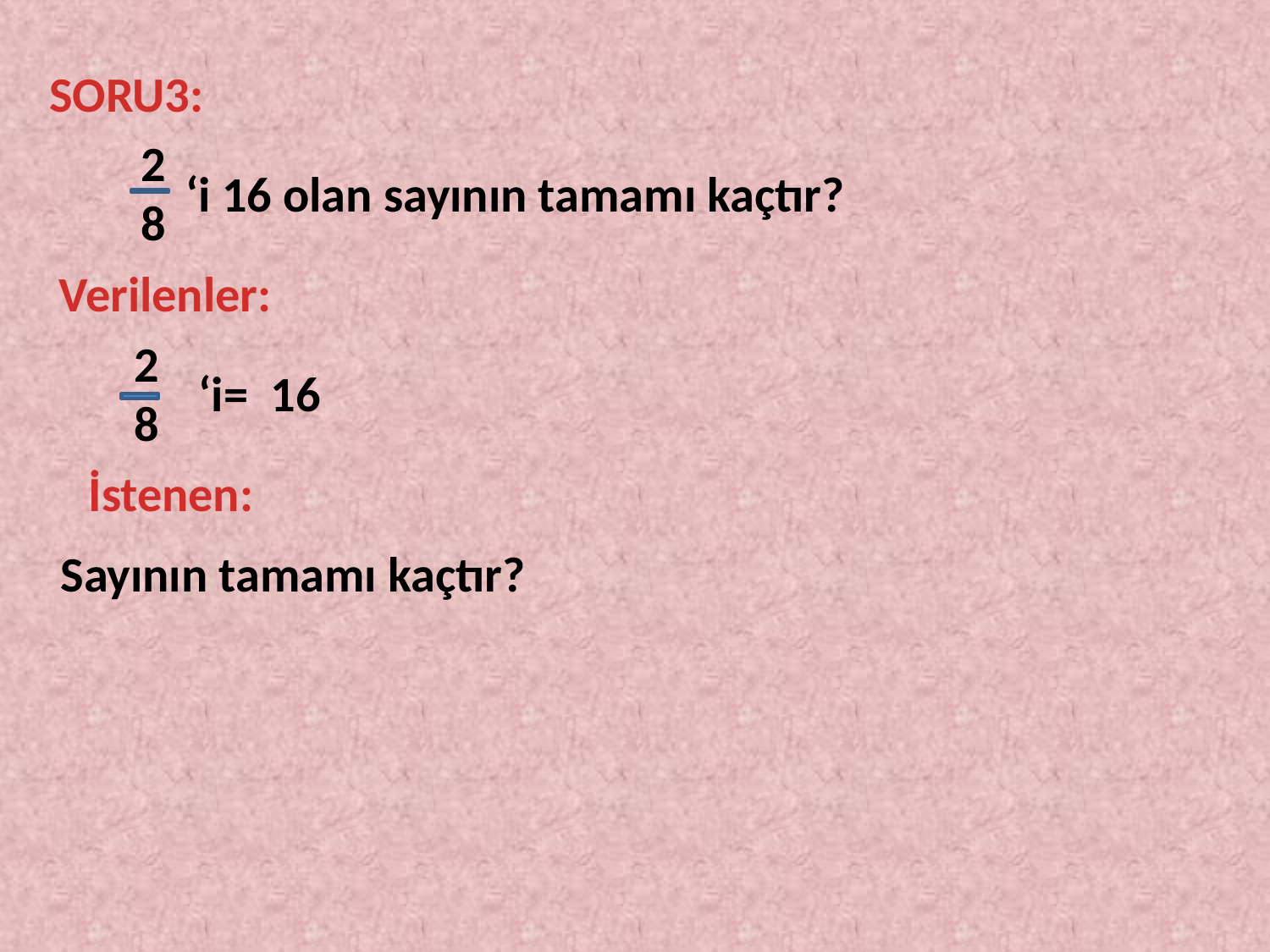

SORU3:
2 8
 ‘i 16 olan sayının tamamı kaçtır?

Verilenler:
2 8
‘i=  16

İstenen:
Sayının tamamı kaçtır?